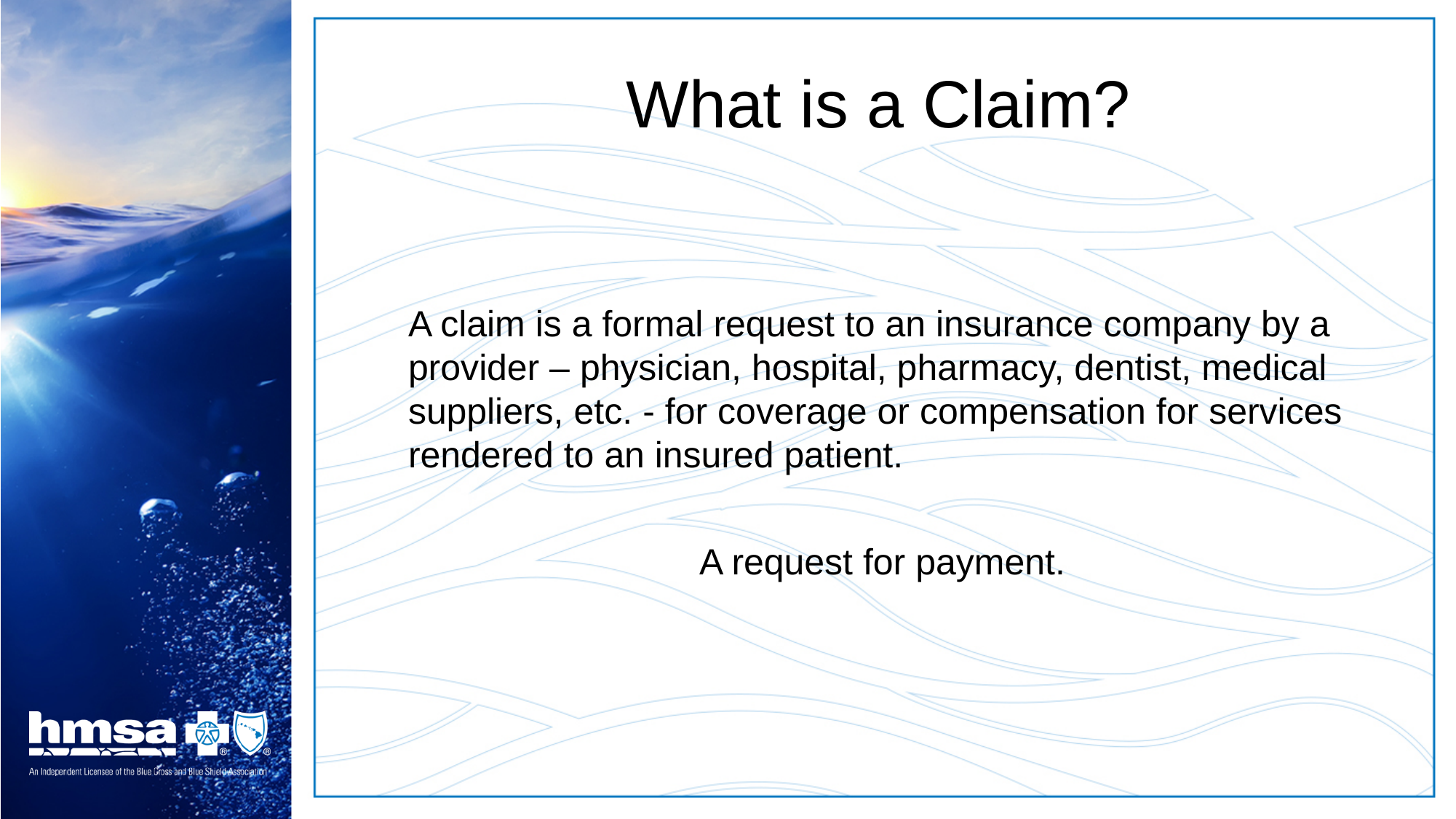

# What is a Claim?

A claim is a formal request to an insurance company by a provider – physician, hospital, pharmacy, dentist, medical suppliers, etc. - for coverage or compensation for services rendered to an insured patient.

A request for payment.